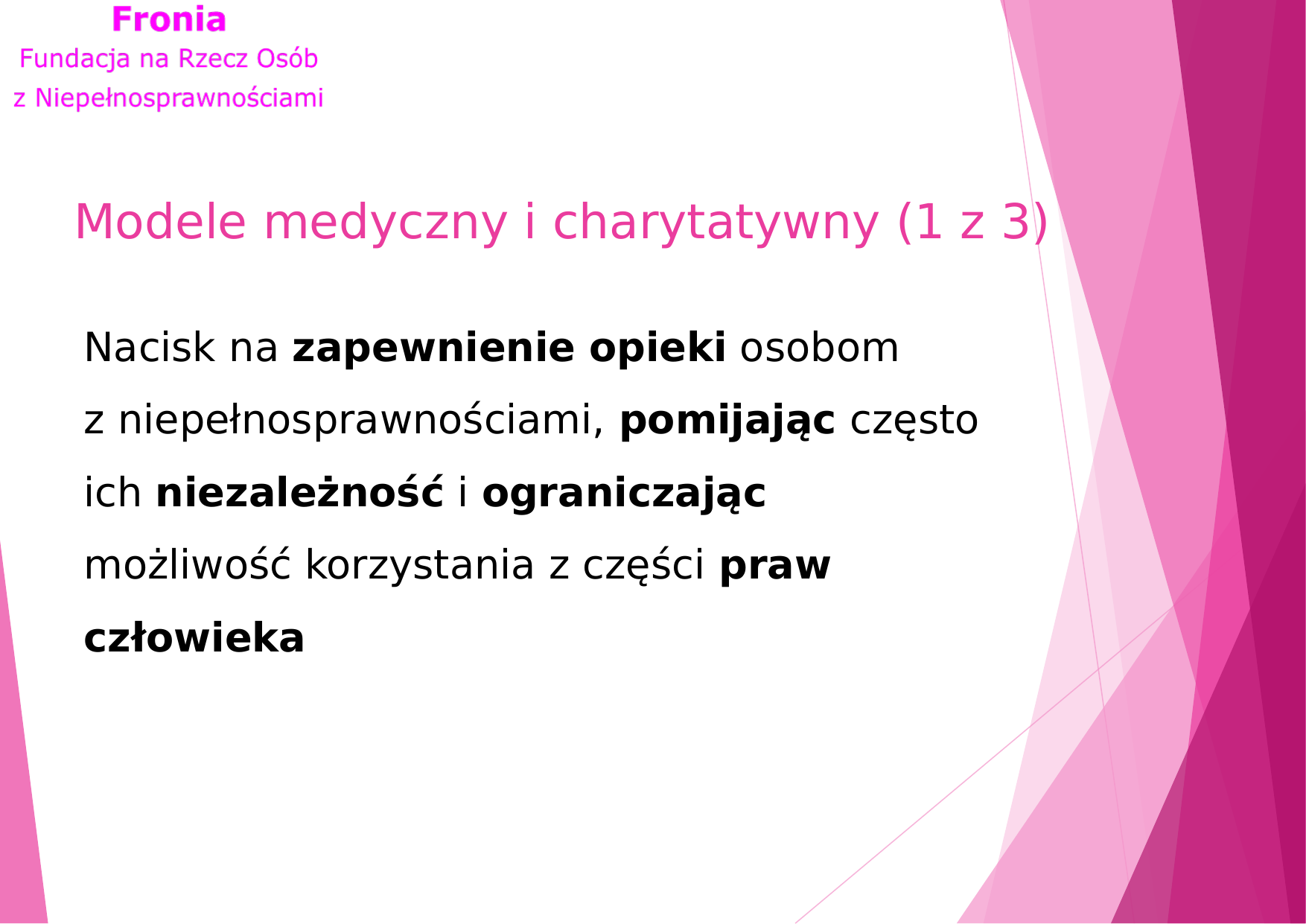

# Modele medyczny i charytatywny (1 z 3)
Nacisk na zapewnienie opieki osobom z niepełnosprawnościami, pomijając często ich niezależność i ograniczając możliwość korzystania z części praw człowieka